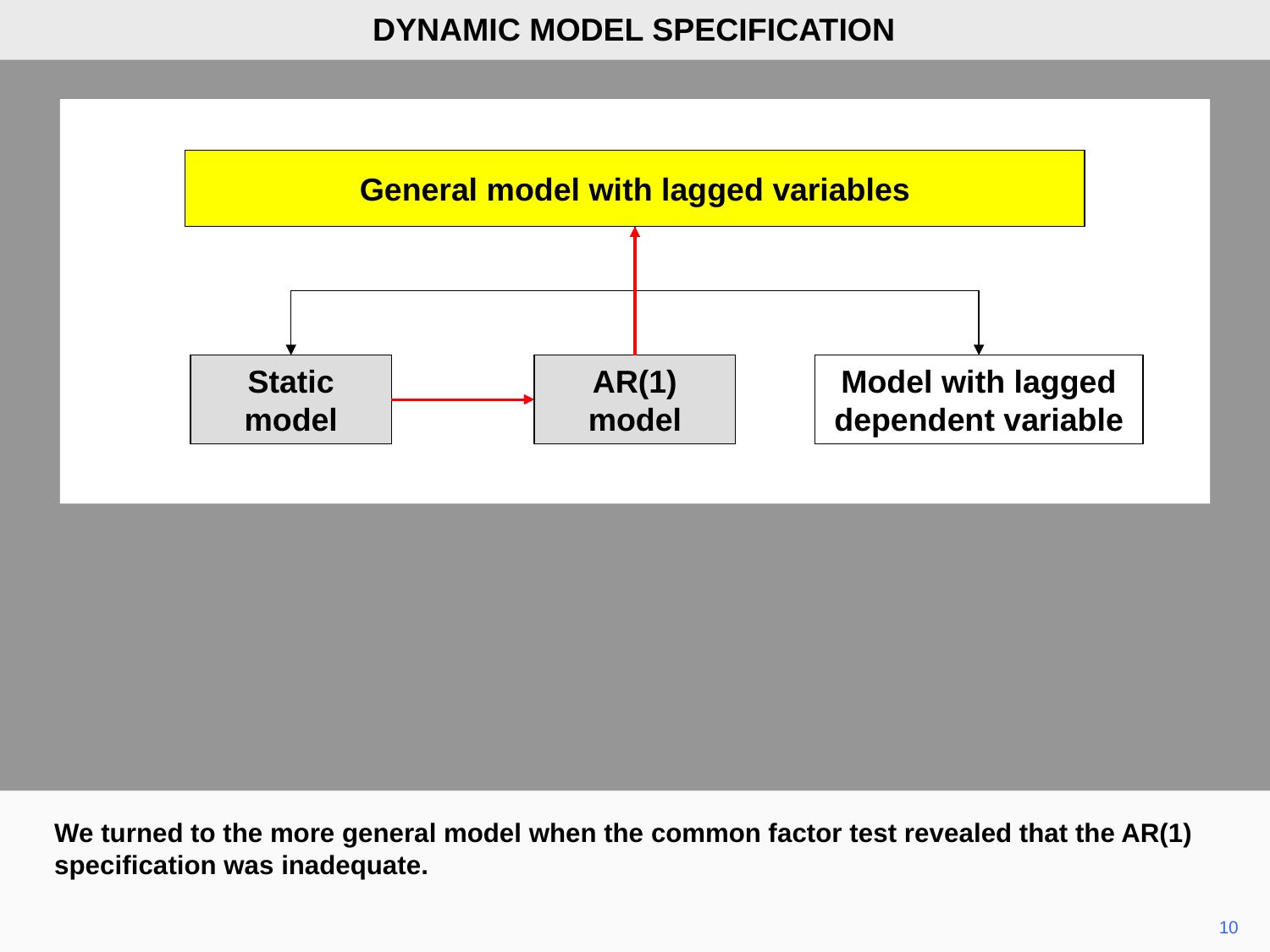

DYNAMIC MODEL SPECIFICATION

General model with lagged variables
Static model
AR(1) model
Model with lagged dependent variable

We turned to the more general model when the common factor test revealed that the AR(1) specification was inadequate.
10